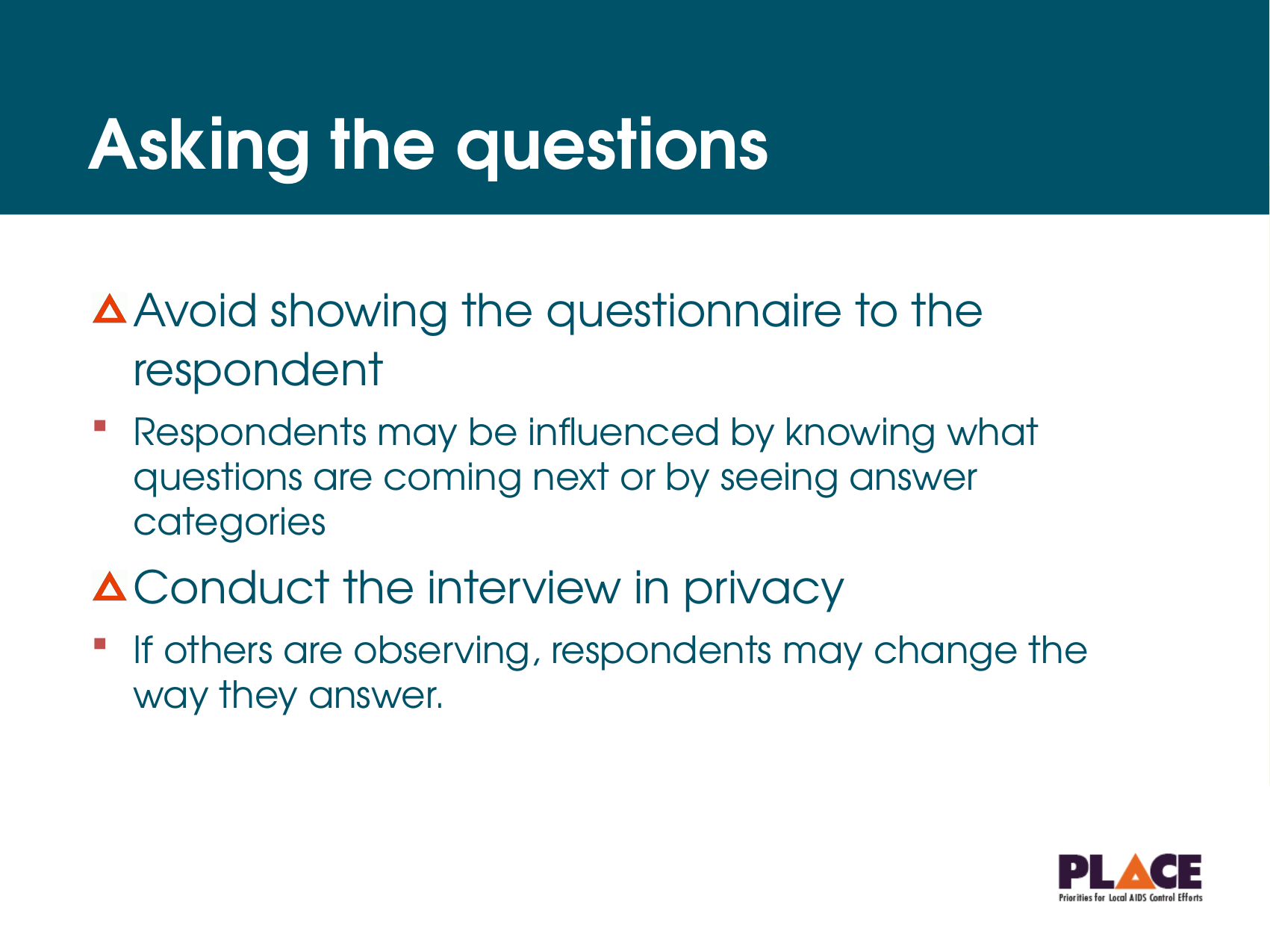

# Asking the questions
Avoid showing the questionnaire to the respondent
Respondents may be influenced by knowing what questions are coming next or by seeing answer categories
Conduct the interview in privacy
If others are observing, respondents may change the way they answer.